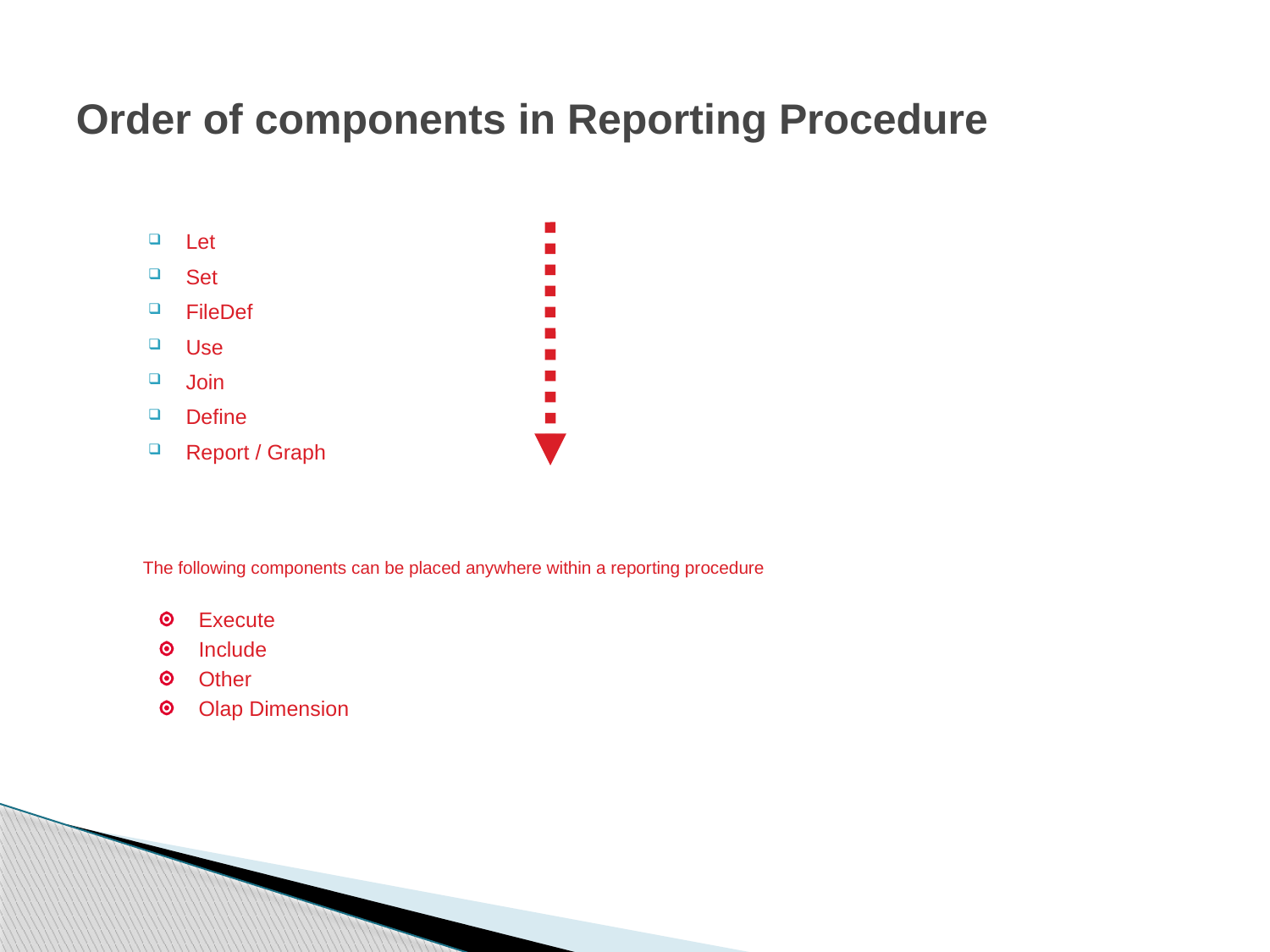

# Order of components in Reporting Procedure
Let
Set
FileDef
Use
Join
Define
Report / Graph

	The following components can be placed anywhere within a reporting procedure

Execute
Include
Other
Olap Dimension
22